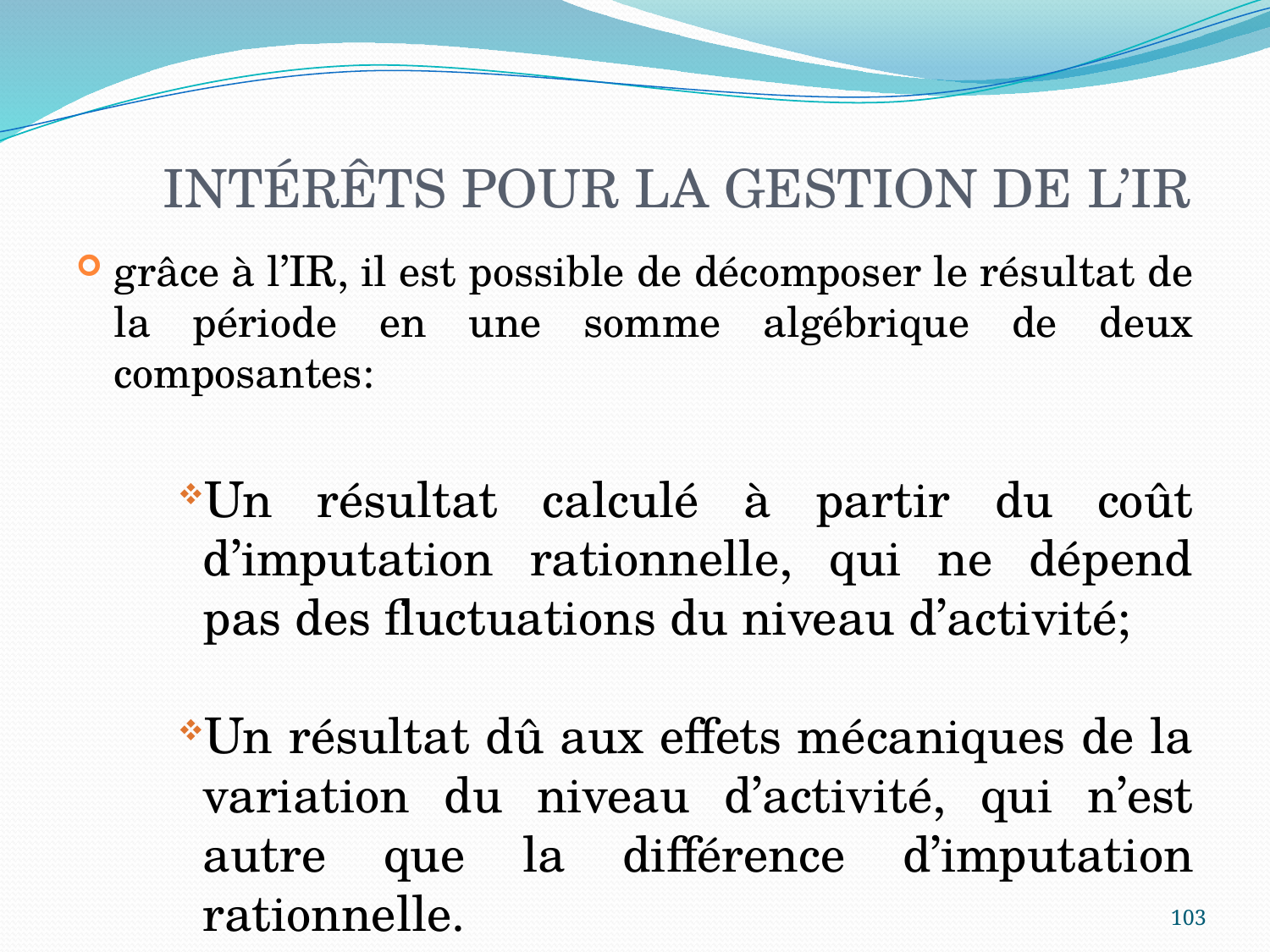

# Intérêts pour la gestion de l’ir
grâce à l’IR, il est possible de décomposer le résultat de la période en une somme algébrique de deux composantes:

Un résultat calculé à partir du coût d’imputation rationnelle, qui ne dépend pas des fluctuations du niveau d’activité;

Un résultat dû aux effets mécaniques de la variation du niveau d’activité, qui n’est autre que la différence d’imputation rationnelle.

103